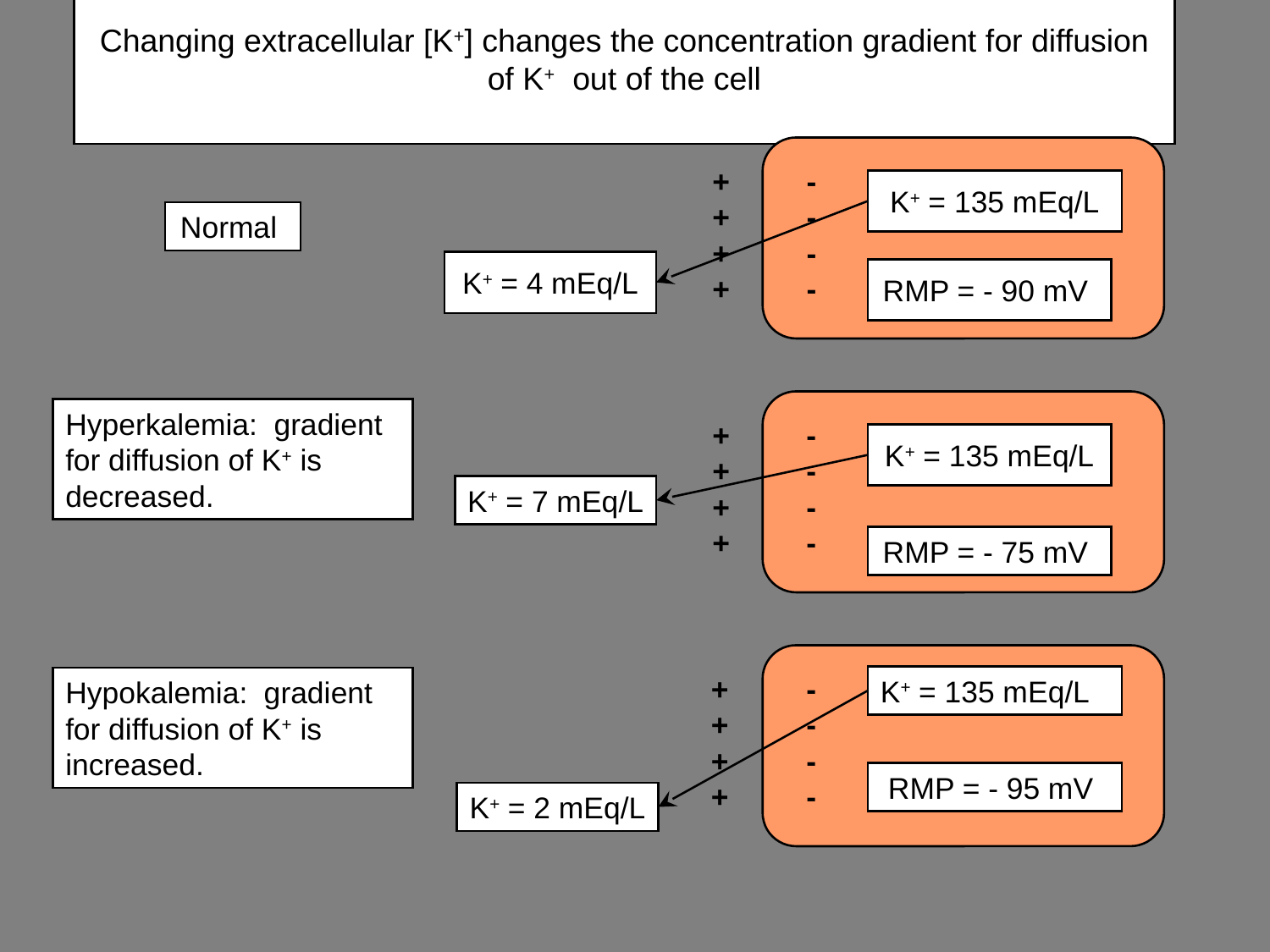

# Changing extracellular [K+] changes the concentration gradient for diffusion of K+  out of the cell

+
+
+
+
-
-
-
-
K+ = 135 mEq/L
K+ = 4 mEq/L
RMP = - 90 mV
Normal

+
+
+
+
-
-
-
-
K+ = 135 mEq/L
K+ = 7 mEq/L
RMP = - 75 mV
Hyperkalemia:  gradient for diffusion of K+ is decreased.

+
+
+
+
-
-
-
-
K+ = 135 mEq/L
RMP = - 95 mV
K+ = 2 mEq/L
Hypokalemia:  gradient for diffusion of K+ is increased.